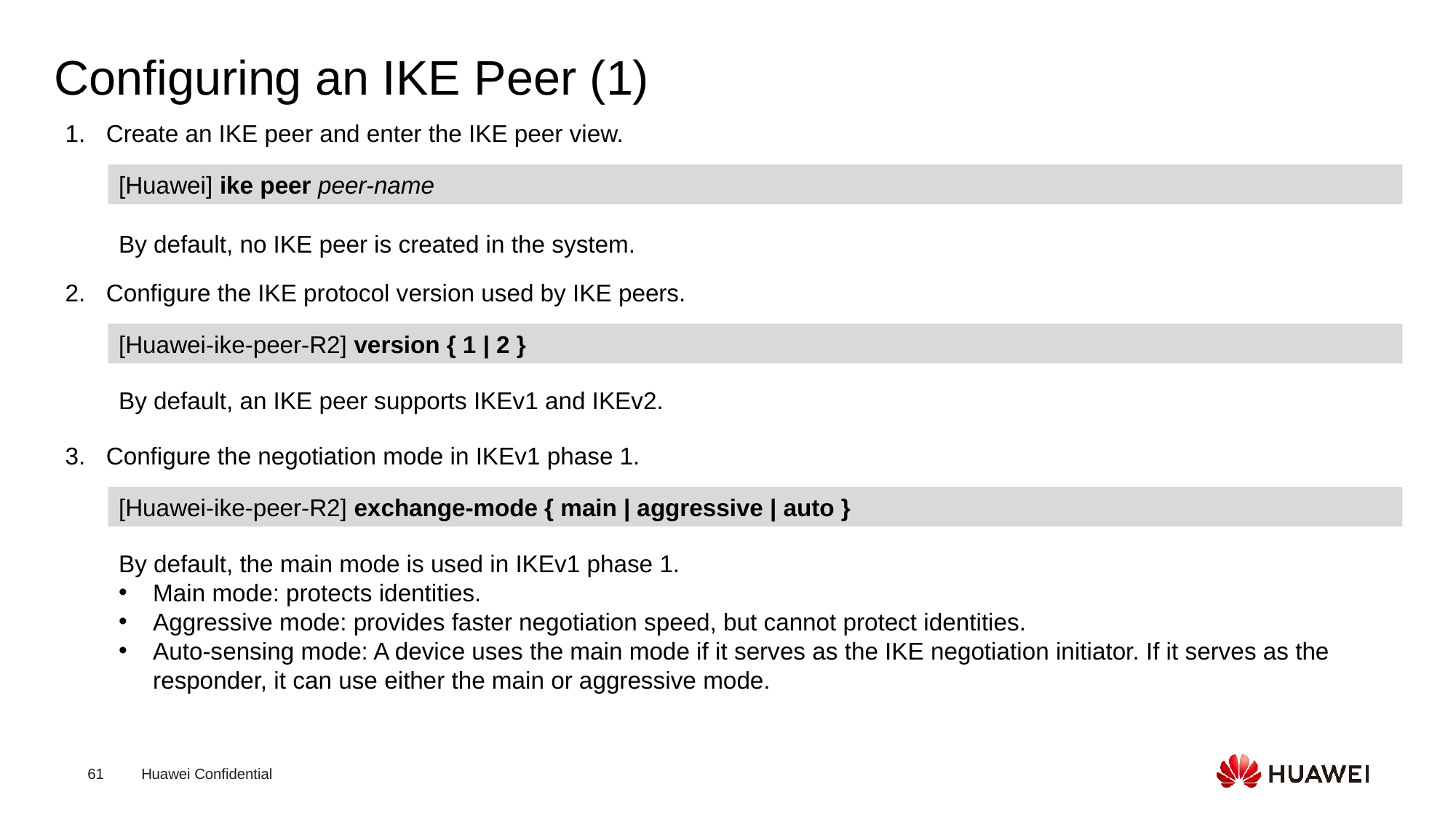

# Configuring an IKE Peer (1)
Create an IKE peer and enter the IKE peer view.
[Huawei] ike peer peer-name
By default, no IKE peer is created in the system.
Configure the IKE protocol version used by IKE peers.
[Huawei-ike-peer-R2] version { 1 | 2 }
By default, an IKE peer supports IKEv1 and IKEv2.
Configure the negotiation mode in IKEv1 phase 1.
[Huawei-ike-peer-R2] exchange-mode { main | aggressive | auto }
By default, the main mode is used in IKEv1 phase 1.
Main mode: protects identities.
Aggressive mode: provides faster negotiation speed, but cannot protect identities.
Auto-sensing mode: A device uses the main mode if it serves as the IKE negotiation initiator. If it serves as the responder, it can use either the main or aggressive mode.